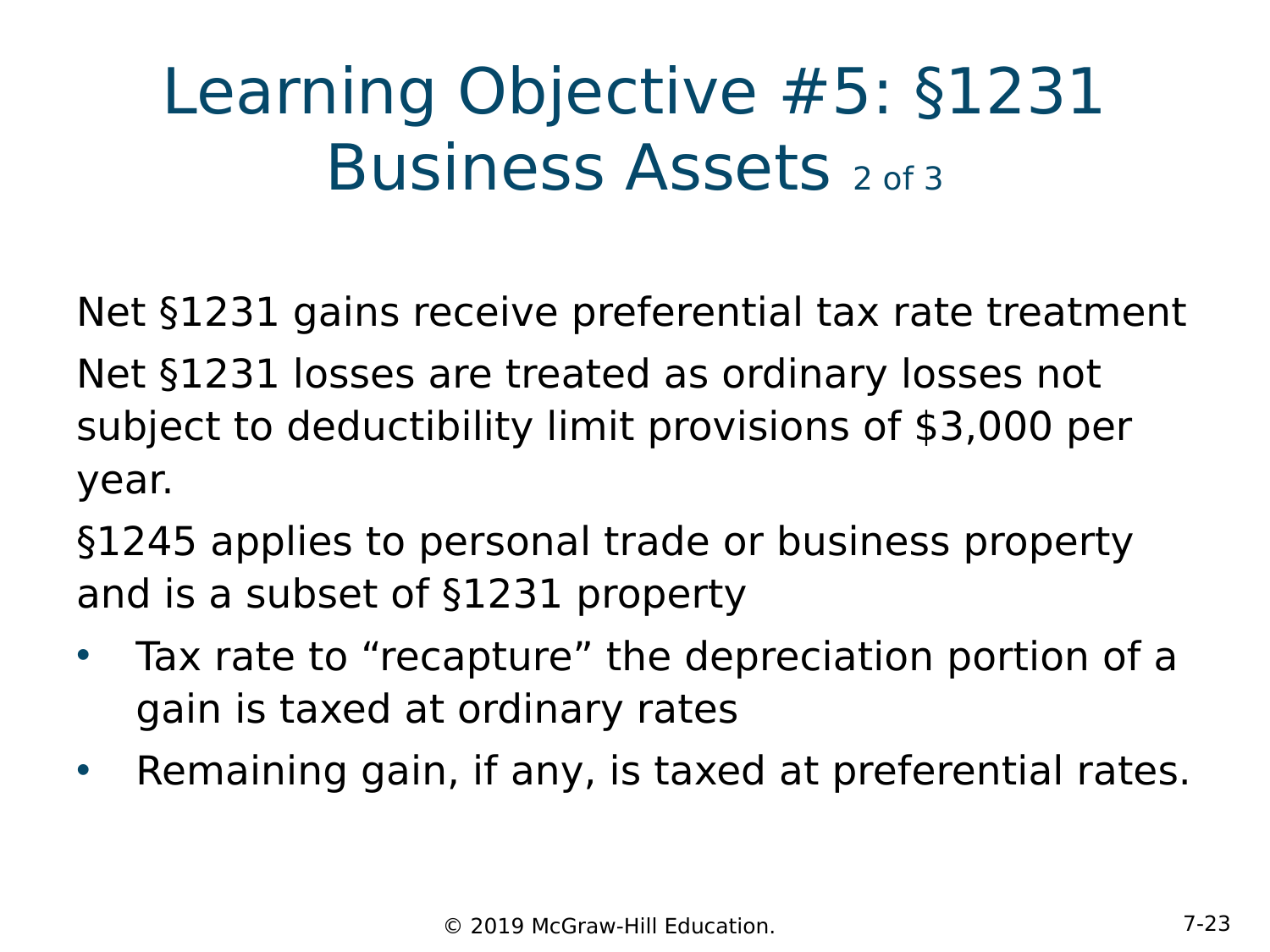

# Learning Objective #5: §1231 Business Assets 2 of 3
Net §1231 gains receive preferential tax rate treatment
Net §1231 losses are treated as ordinary losses not subject to deductibility limit provisions of $3,000 per year.
§1245 applies to personal trade or business property and is a subset of §1231 property
Tax rate to “recapture” the depreciation portion of a gain is taxed at ordinary rates
Remaining gain, if any, is taxed at preferential rates.